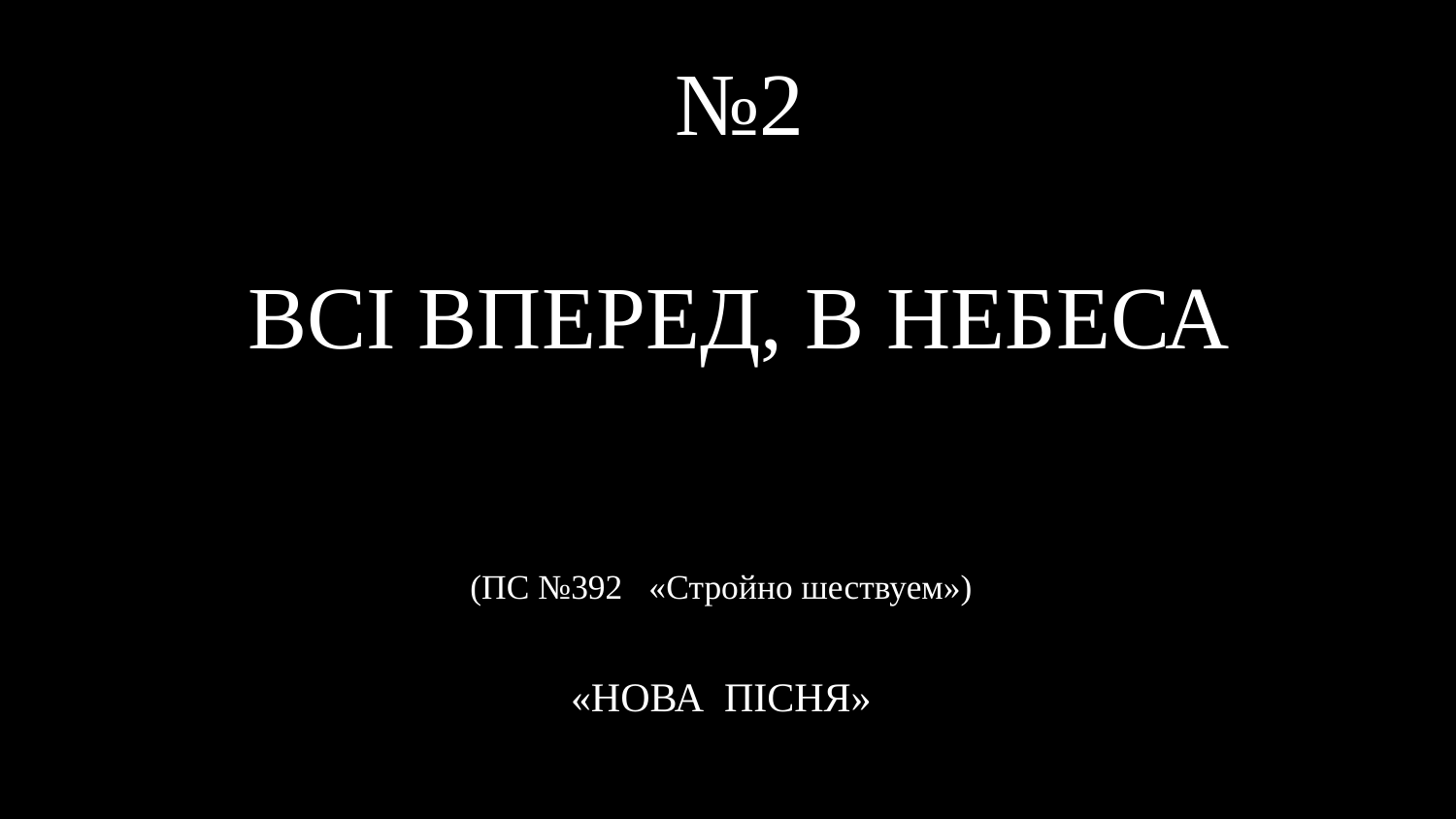

# №2 ВСІ ВПЕРЕД, В НЕБЕСА
(ПС №392   «Стройно шествуем»)

«НОВА  ПІСНЯ»